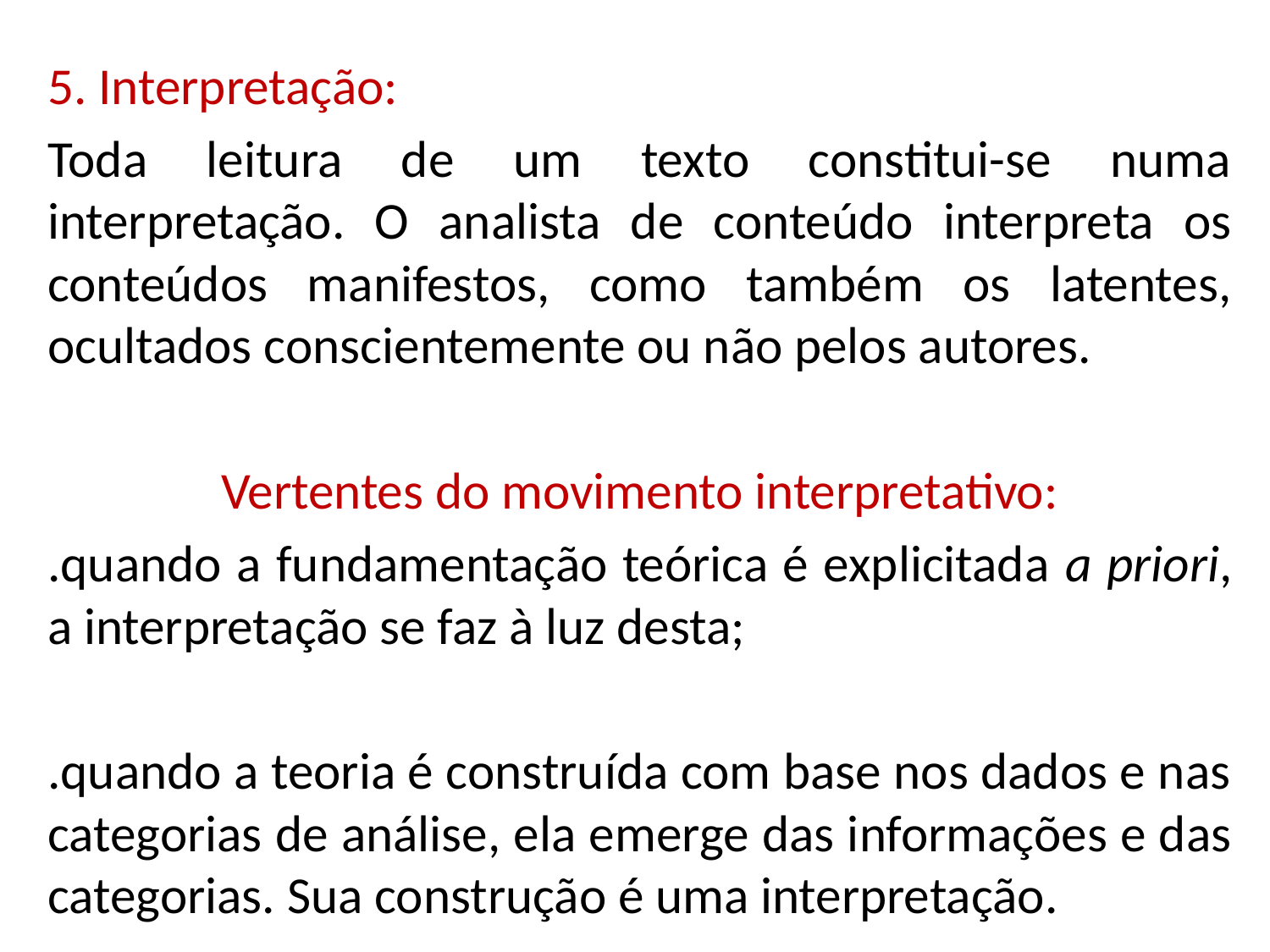

5. Interpretação:
Toda leitura de um texto constitui-se numa interpretação. O analista de conteúdo interpreta os conteúdos manifestos, como também os latentes, ocultados conscientemente ou não pelos autores.

Vertentes do movimento interpretativo:
.quando a fundamentação teórica é explicitada a priori, a interpretação se faz à luz desta;

.quando a teoria é construída com base nos dados e nas categorias de análise, ela emerge das informações e das categorias. Sua construção é uma interpretação.